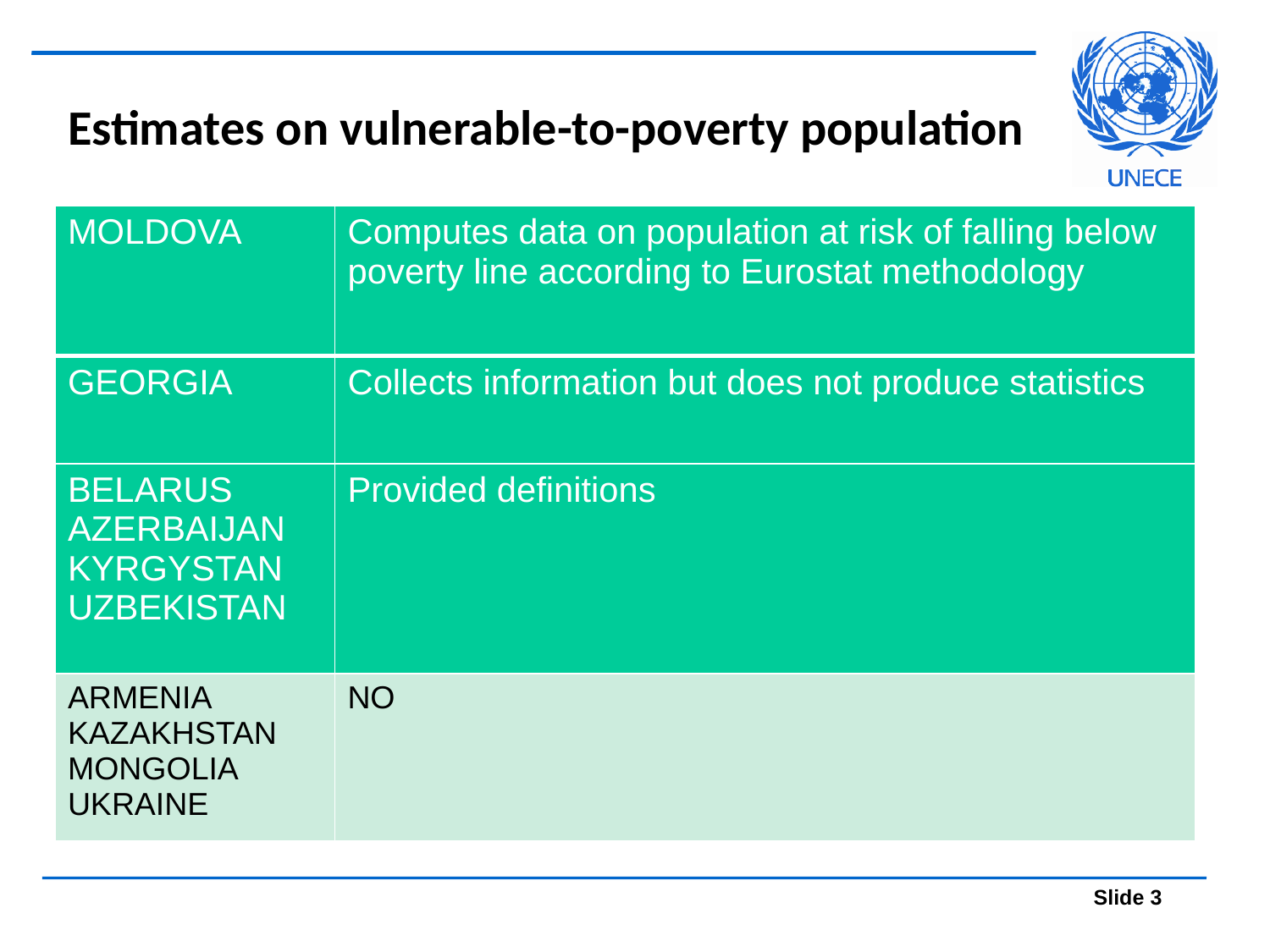

# Estimates on vulnerable-to-poverty population
| MOLDOVA | Computes data on population at risk of falling below poverty line according to Eurostat methodology |
| --- | --- |
| GEORGIA | Collects information but does not produce statistics |
| BELARUS AZERBAIJAN KYRGYSTAN UZBEKISTAN | Provided definitions |
| ARMENIA KAZAKHSTAN MONGOLIA UKRAINE | NO |